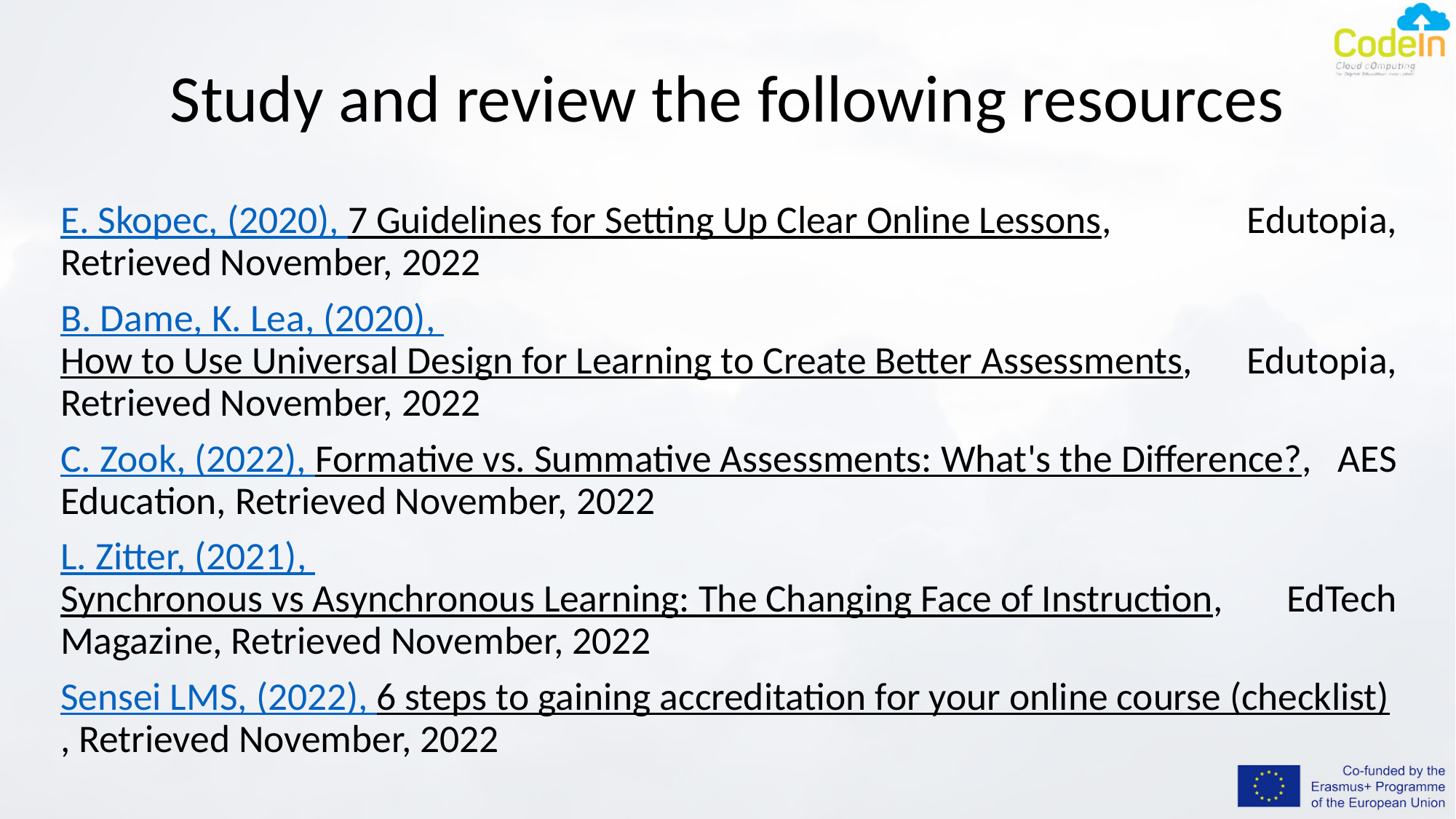

# Study and review the following resources
E. Skopec, (2020), 7 Guidelines for Setting Up Clear Online Lessons, Edutopia, Retrieved November, 2022
B. Dame, K. Lea, (2020), How to Use Universal Design for Learning to Create Better Assessments, Edutopia, Retrieved November, 2022
C. Zook, (2022), Formative vs. Summative Assessments: What's the Difference?, AES Education, Retrieved November, 2022
L. Zitter, (2021), Synchronous vs Asynchronous Learning: The Changing Face of Instruction, EdTech Magazine, Retrieved November, 2022
Sensei LMS, (2022), 6 steps to gaining accreditation for your online course (checklist), Retrieved November, 2022